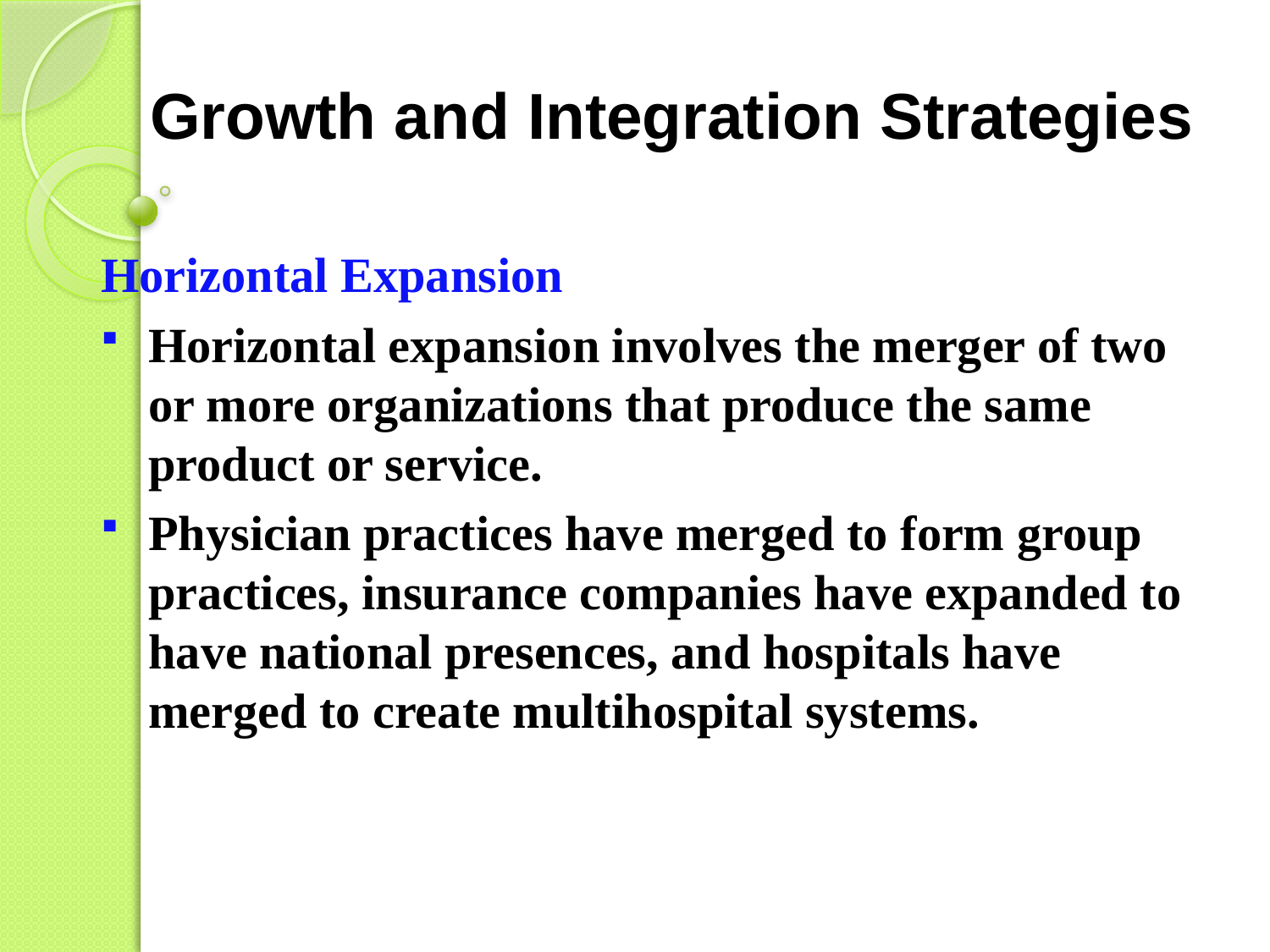

# Growth and Integration Strategies
Horizontal Expansion
Horizontal expansion involves the merger of two or more organizations that produce the same product or service.
Physician practices have merged to form group practices, insurance companies have expanded to have national presences, and hospitals have merged to create multihospital systems.